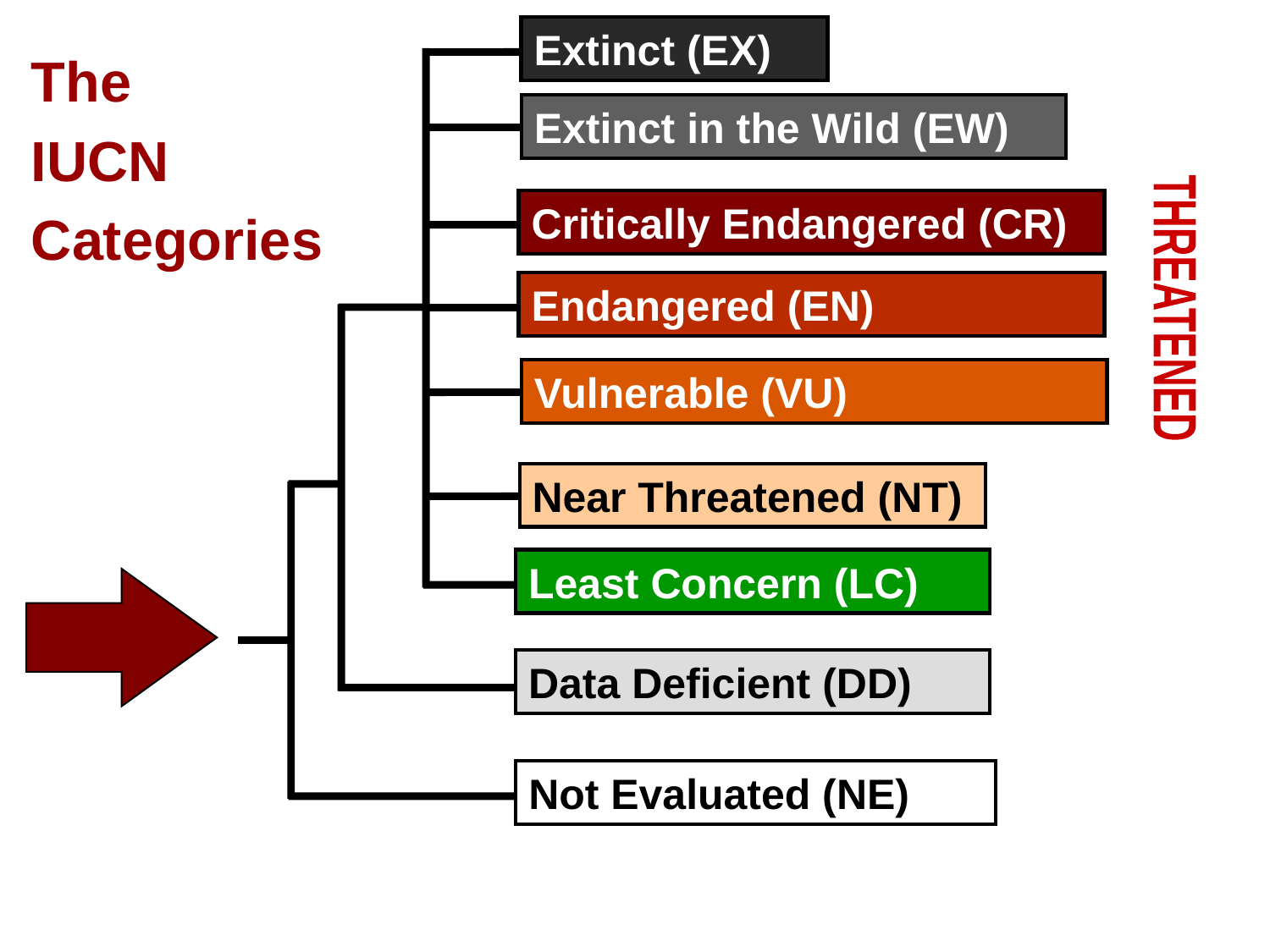

Extinct (EX)

The
IUCN
Categories

Least Concern (LC)

Extinct in the Wild (EW)

Critically Endangered (CR)

Endangered (EN)
THREATENED

Vulnerable (VU)

Data Deficient (DD)

Near Threatened (NT)

Not Evaluated (NE)